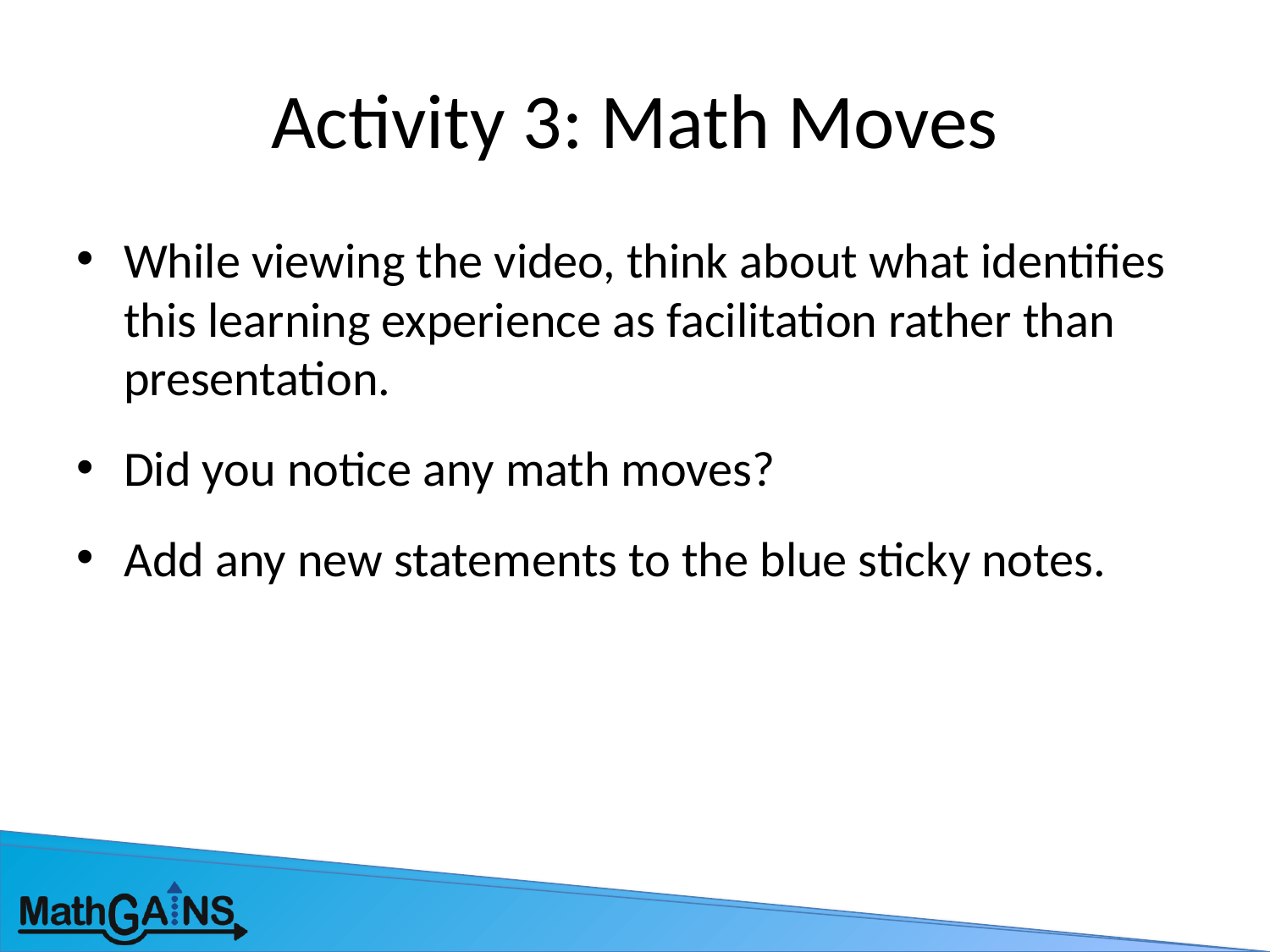

# Activity 3: Math Moves
While viewing the video, think about what identifies this learning experience as facilitation rather than presentation.
Did you notice any math moves?
Add any new statements to the blue sticky notes.